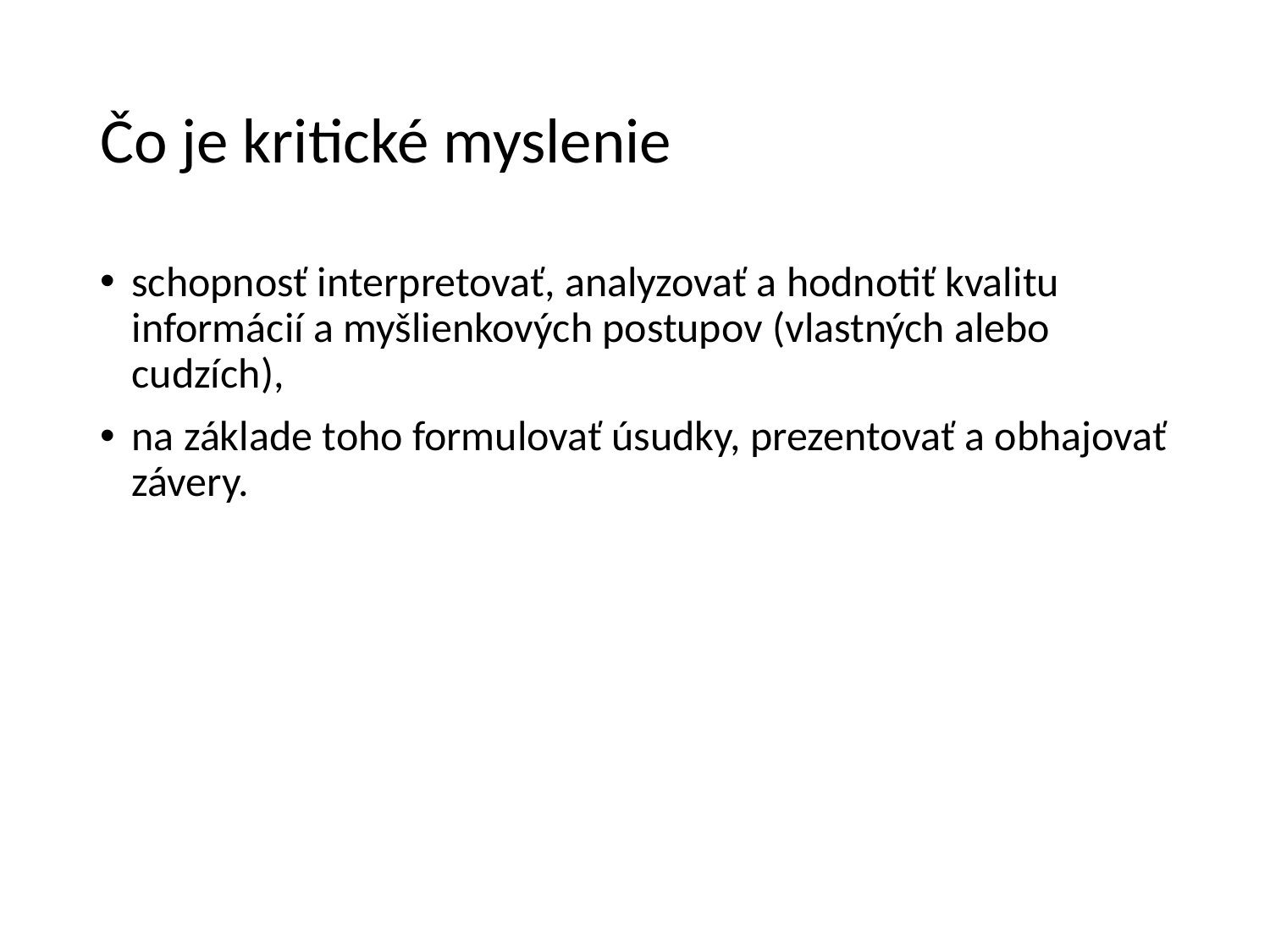

# Čo je kritické myslenie
schopnosť interpretovať, analyzovať a hodnotiť kvalitu informácií a myšlienkových postupov (vlastných alebo cudzích),
na základe toho formulovať úsudky, prezentovať a obhajovať závery.